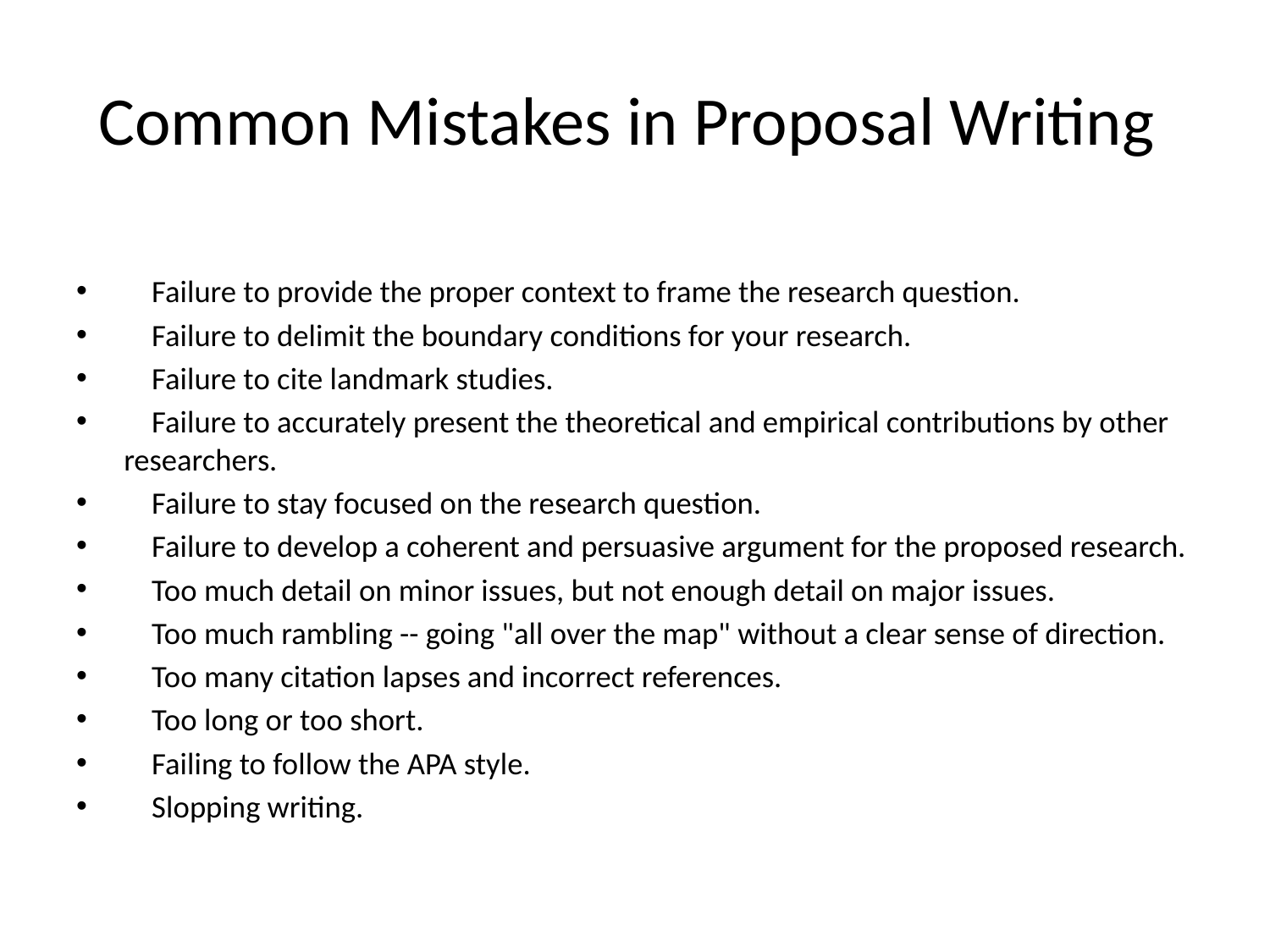

# Common Mistakes in Proposal Writing

    Failure to provide the proper context to frame the research question.
    Failure to delimit the boundary conditions for your research.
    Failure to cite landmark studies.
    Failure to accurately present the theoretical and empirical contributions by other researchers.
    Failure to stay focused on the research question.
    Failure to develop a coherent and persuasive argument for the proposed research.
    Too much detail on minor issues, but not enough detail on major issues.
    Too much rambling -- going "all over the map" without a clear sense of direction.
    Too many citation lapses and incorrect references.
    Too long or too short.
    Failing to follow the APA style.
    Slopping writing.